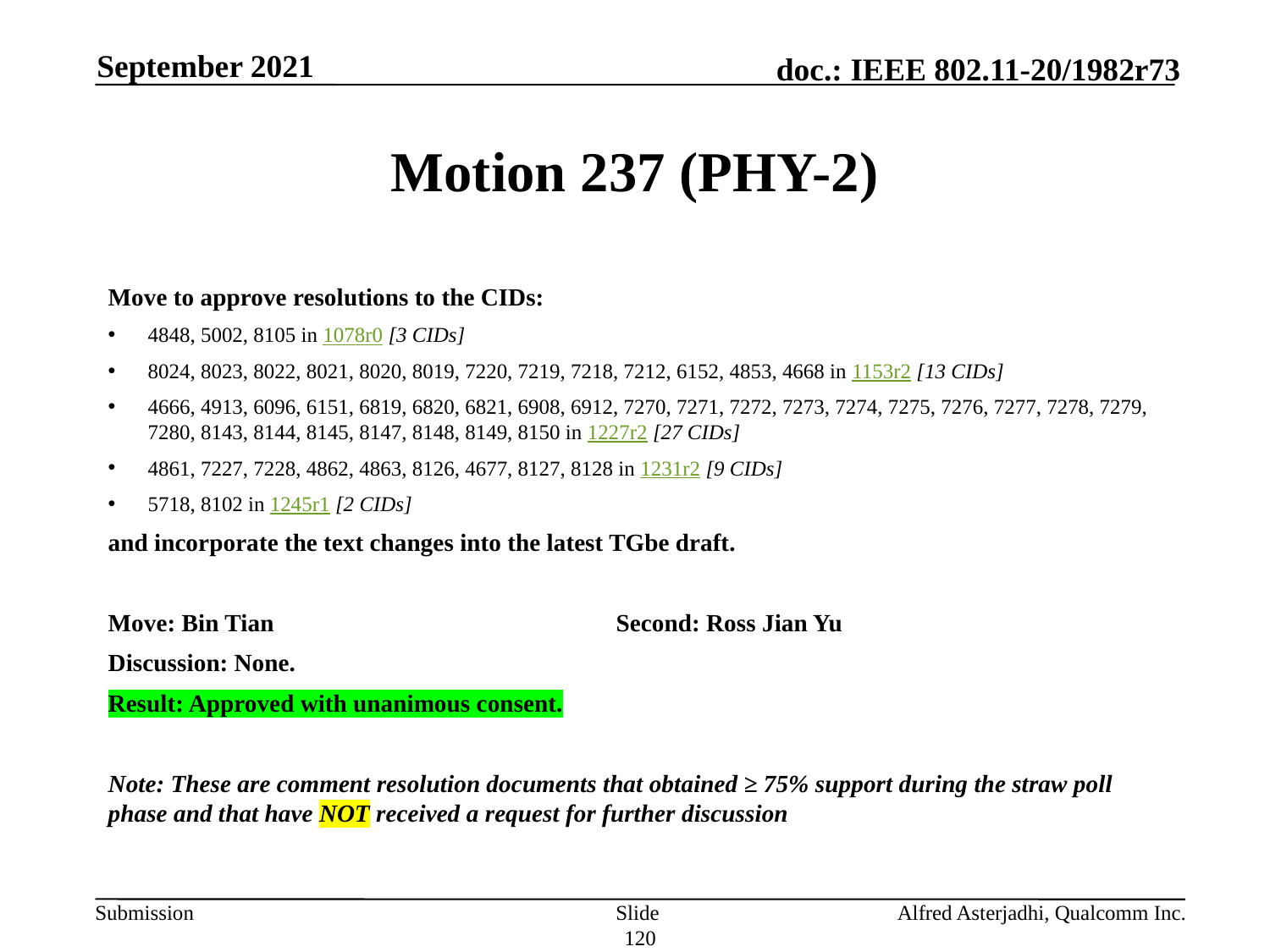

September 2021
# Motion 237 (PHY-2)
Move to approve resolutions to the CIDs:
4848, 5002, 8105 in 1078r0 [3 CIDs]
8024, 8023, 8022, 8021, 8020, 8019, 7220, 7219, 7218, 7212, 6152, 4853, 4668 in 1153r2 [13 CIDs]
4666, 4913, 6096, 6151, 6819, 6820, 6821, 6908, 6912, 7270, 7271, 7272, 7273, 7274, 7275, 7276, 7277, 7278, 7279, 7280, 8143, 8144, 8145, 8147, 8148, 8149, 8150 in 1227r2 [27 CIDs]
4861, 7227, 7228, 4862, 4863, 8126, 4677, 8127, 8128 in 1231r2 [9 CIDs]
5718, 8102 in 1245r1 [2 CIDs]
and incorporate the text changes into the latest TGbe draft.

Move: Bin Tian			Second: Ross Jian Yu
Discussion: None.
Result: Approved with unanimous consent.

Note: These are comment resolution documents that obtained ≥ 75% support during the straw poll phase and that have NOT received a request for further discussion
Slide 120
Alfred Asterjadhi, Qualcomm Inc.